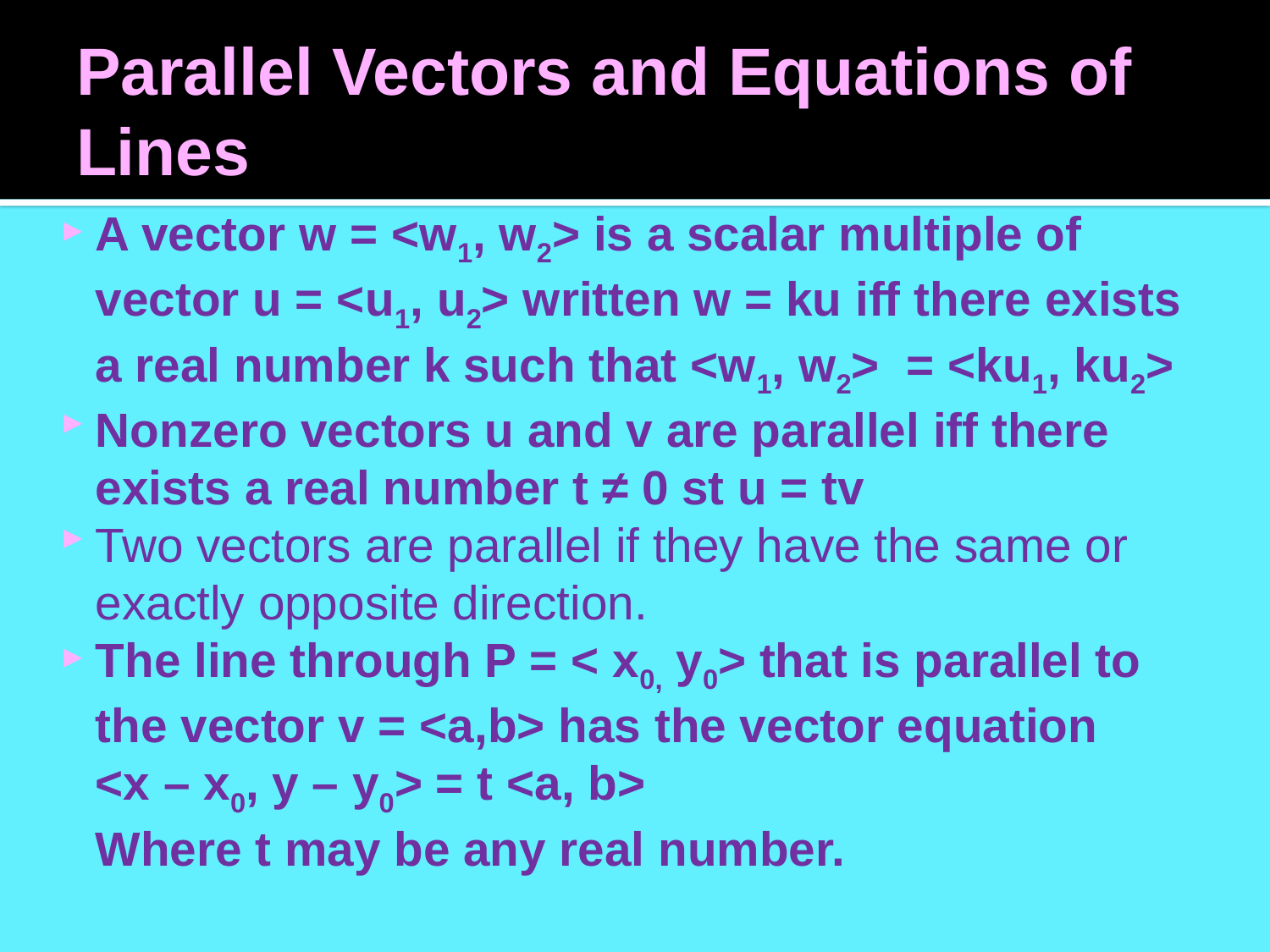

# Parallel Vectors and Equations of Lines
A vector w = <w1, w2> is a scalar multiple of vector u = <u1, u2> written w = ku iff there exists a real number k such that <w1, w2>  = <ku1, ku2>
Nonzero vectors u and v are parallel iff there exists a real number t ≠ 0 st u = tv
Two vectors are parallel if they have the same or exactly opposite direction.
The line through P = < x0, y0> that is parallel to the vector v = <a,b> has the vector equation
			<x – x0, y – y0> = t <a, b>
		Where t may be any real number.